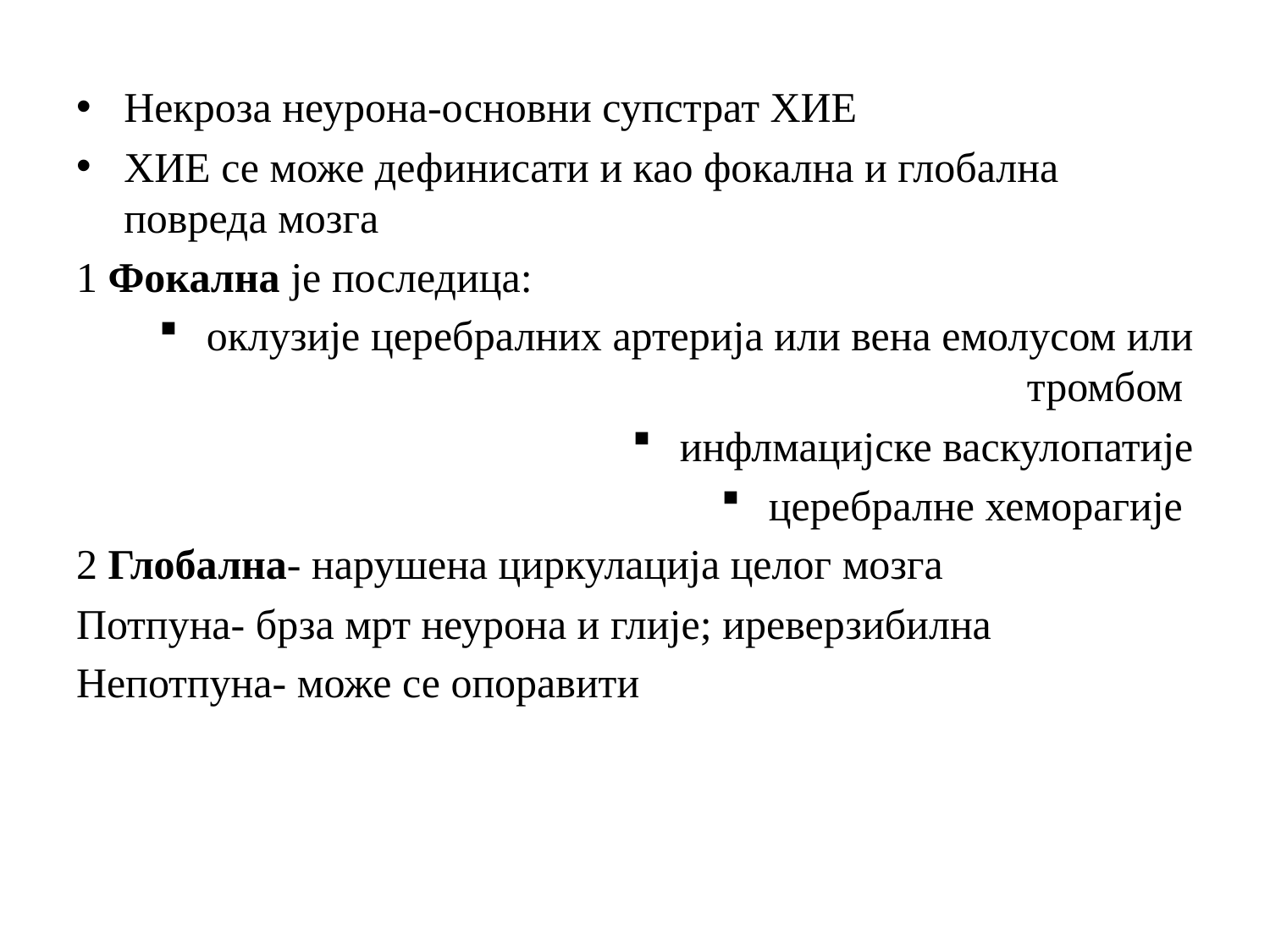

Некроза неурона-основни супстрат ХИЕ
ХИЕ се може дефинисати и као фокална и глобална повреда мозга
1 Фокална је последица:
оклузије церебралних артерија или вена емолусом или тромбом
инфлмацијске васкулопатије
церебралне хеморагије
2 Глобална- нарушена циркулација целог мозга
Потпуна- брза мрт неурона и глије; иреверзибилна
Непотпуна- може се опоравити